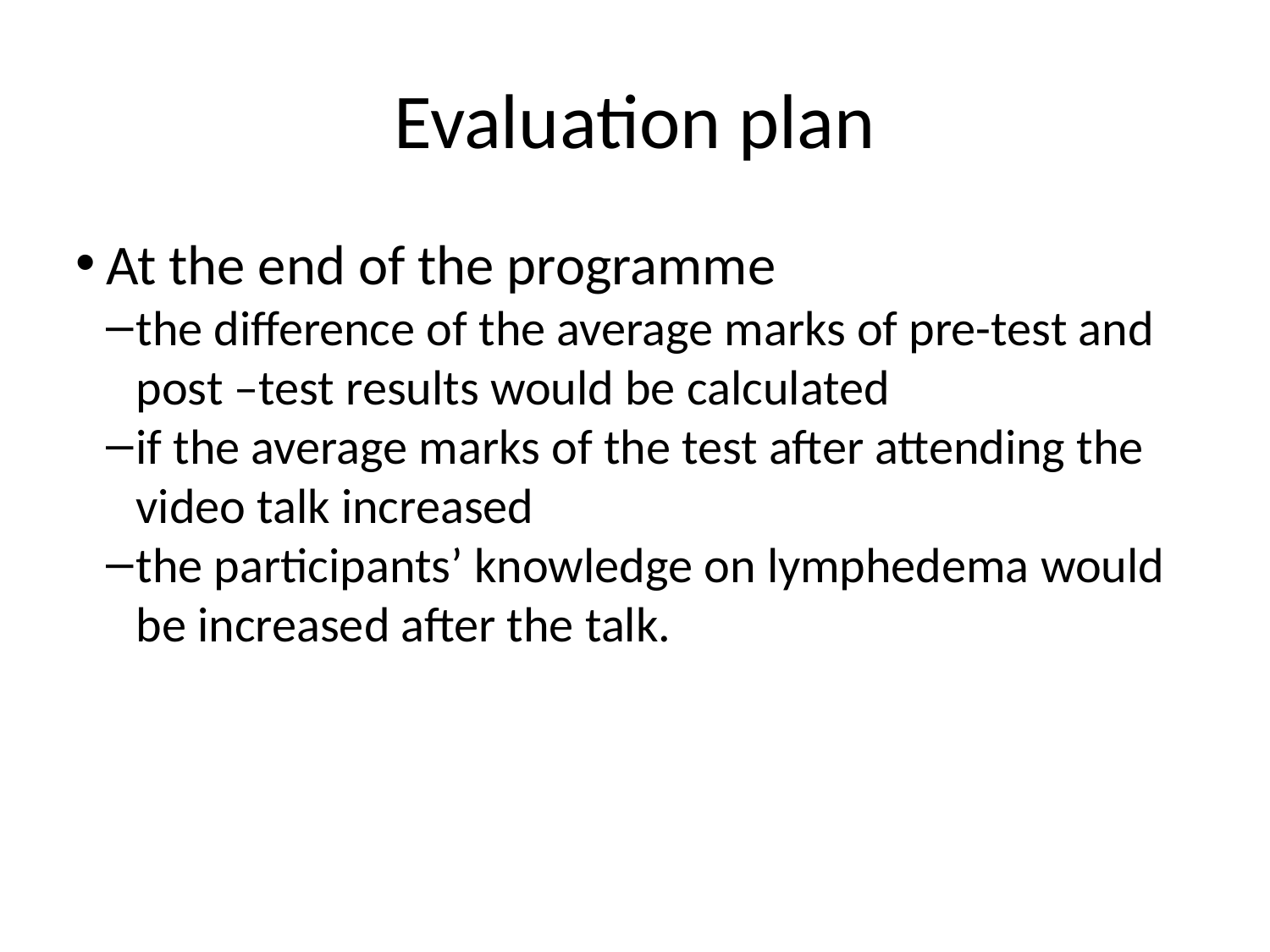

Evaluation plan
At the end of the programme
the difference of the average marks of pre-test and post –test results would be calculated
if the average marks of the test after attending the video talk increased
the participants’ knowledge on lymphedema would be increased after the talk.